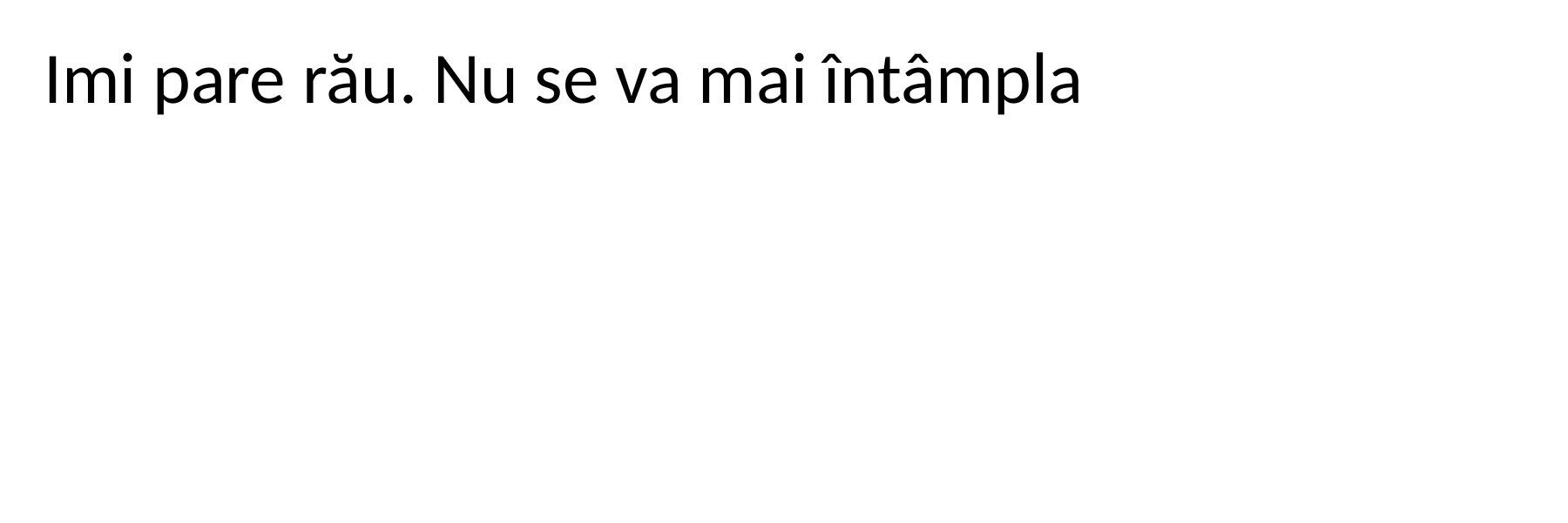

Imi pare rău. Nu se va mai întâmpla